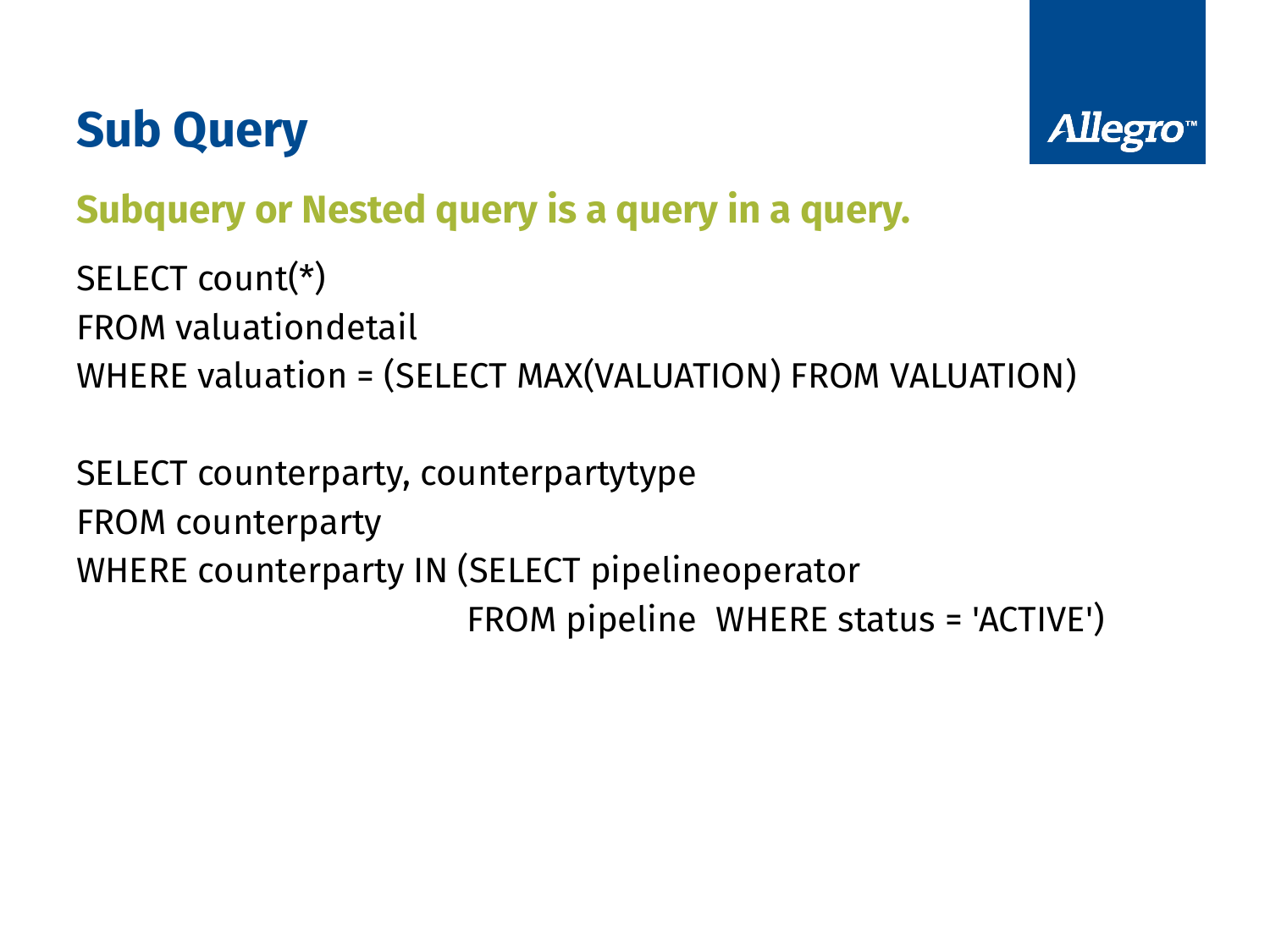

# Sub Query
Subquery or Nested query is a query in a query.
SELECT count(*)
FROM valuationdetail
WHERE valuation = (SELECT MAX(VALUATION) FROM VALUATION)

SELECT counterparty, counterpartytype
FROM counterparty
WHERE counterparty IN (SELECT pipelineoperator
			 FROM pipeline  WHERE status = 'ACTIVE')